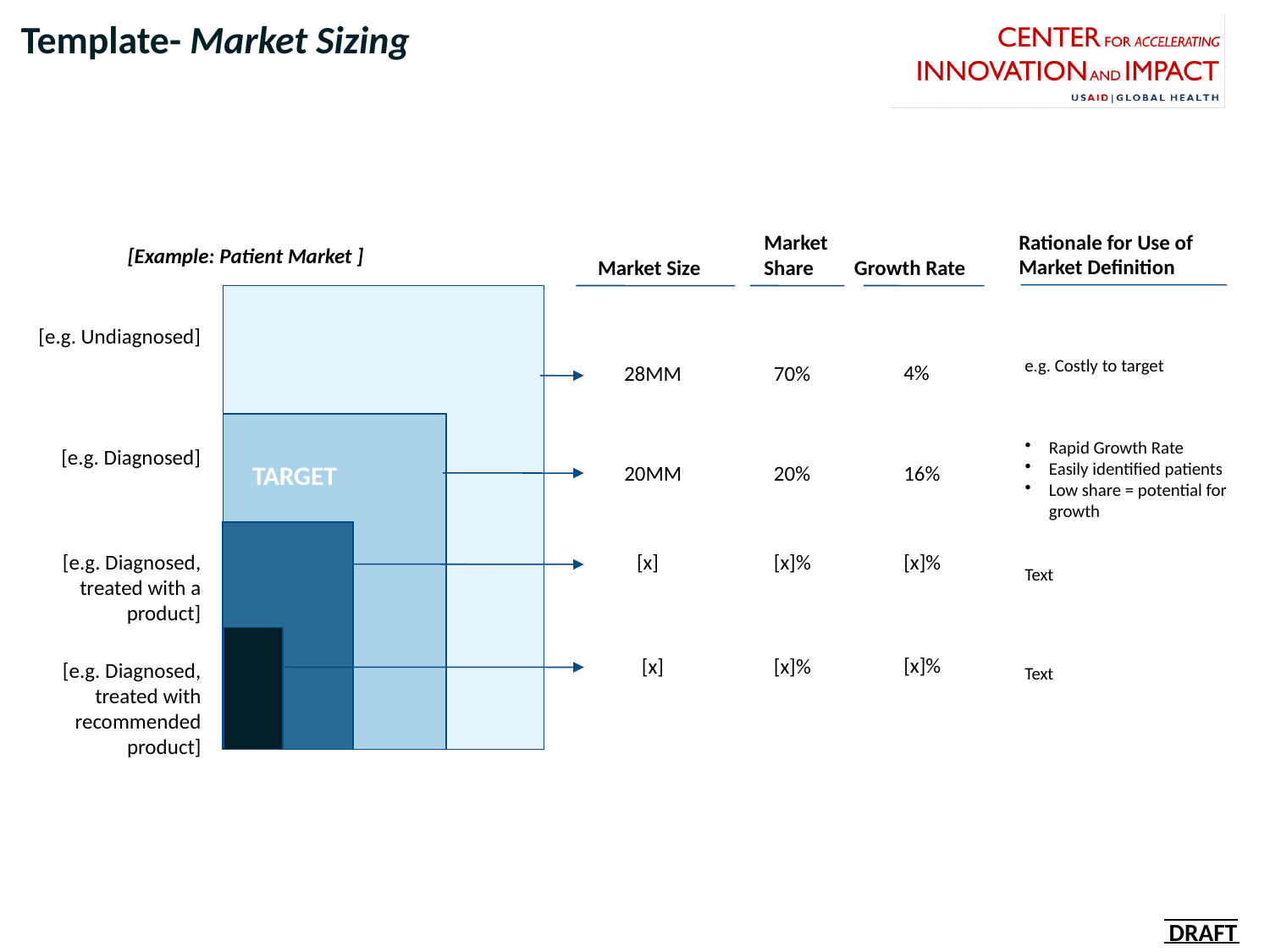

# Template- Market Sizing
Rationale for Use of Market Definition
Market
Share
[Example: Patient Market ]
Market Size
Growth Rate

[e.g. Undiagnosed]
e.g. Costly to target
4%
28MM
70%

Rapid Growth Rate
Easily identified patients
Low share = potential for growth
[e.g. Diagnosed]
TARGET
16%
20MM
20%

[x]%
[e.g. Diagnosed, treated with a product]
[x]
[x]%
Text

[x]%
[x]
[x]%
[e.g. Diagnosed, treated with recommended product]
Text